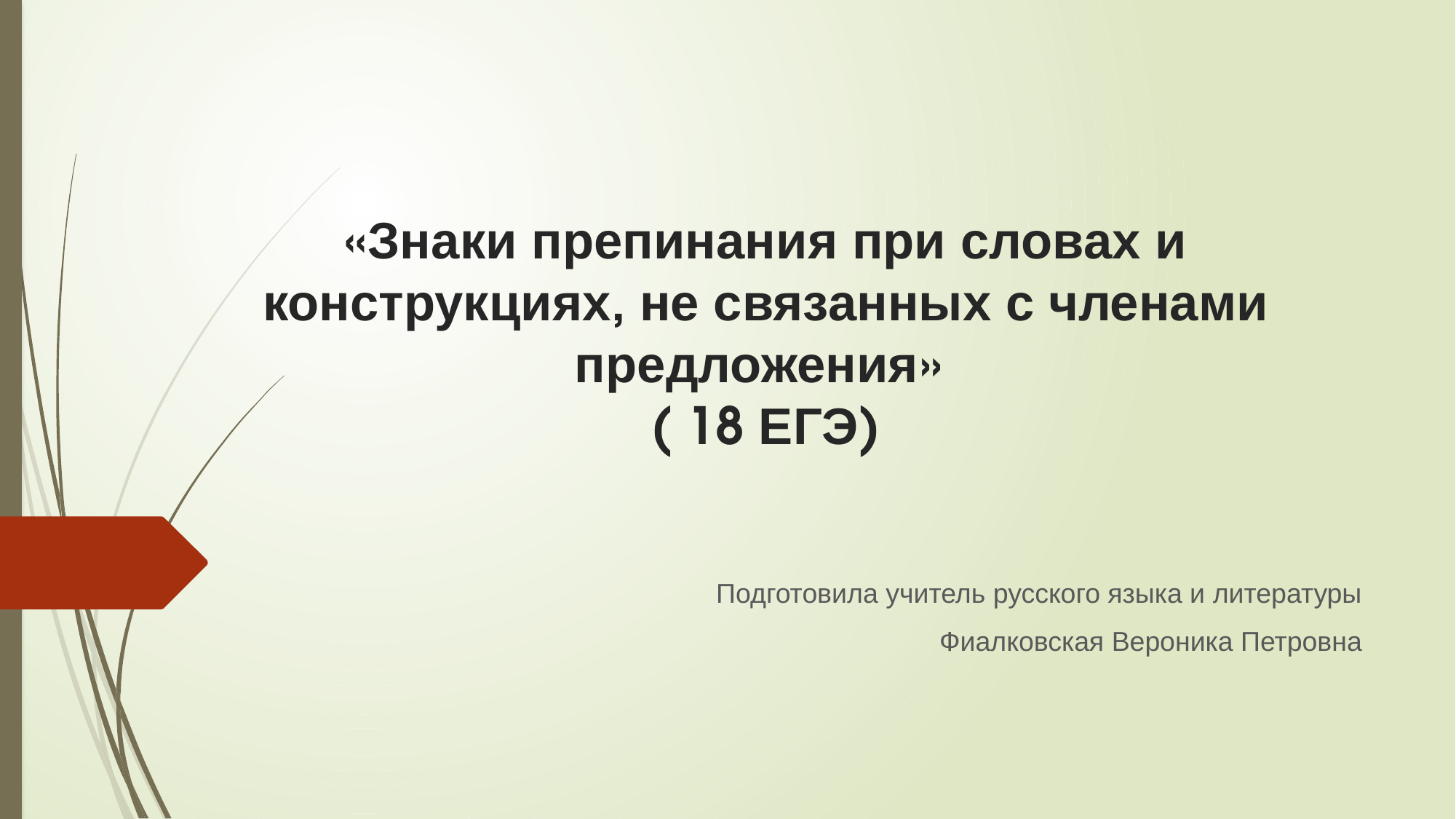

# «Знаки препинания при словах и конструкциях, не связанных с членами предложения» ( 18 ЕГЭ)
Подготовила учитель русского языка и литературы
 Фиалковская Вероника Петровна